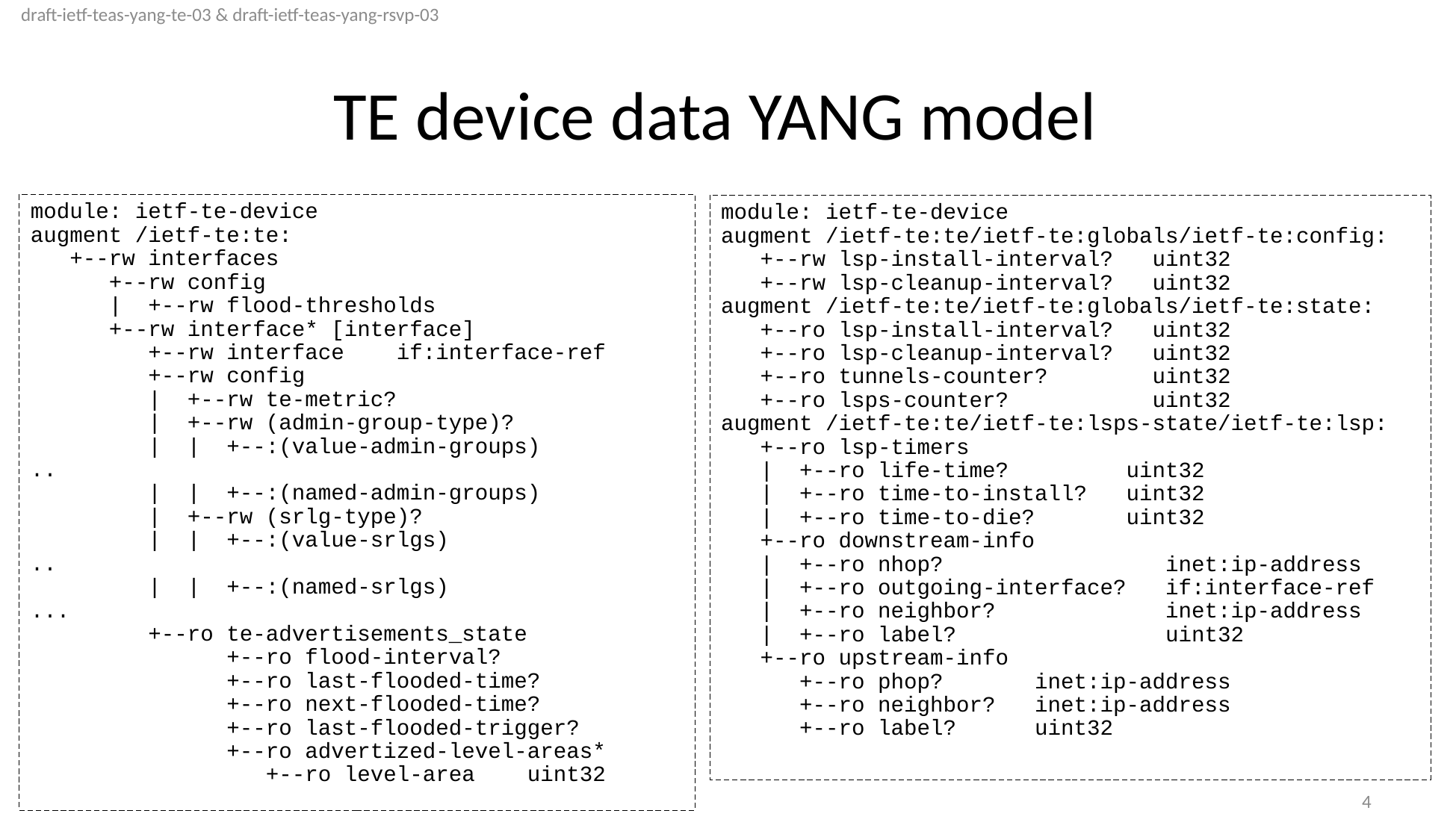

draft-ietf-teas-yang-te-03 & draft-ietf-teas-yang-rsvp-03

# TE device data YANG model
module: ietf-te-device
augment /ietf-te:te:
   +--rw interfaces
      +--rw config
      |  +--rw flood-thresholds
      +--rw interface* [interface]
         +--rw interface    if:interface-ref
         +--rw config
         |  +--rw te-metric?
         |  +--rw (admin-group-type)?
         |  |  +--:(value-admin-groups)
..
         |  |  +--:(named-admin-groups)
         |  +--rw (srlg-type)?
         |  |  +--:(value-srlgs)
..
         |  |  +--:(named-srlgs)
...
         +--ro te-advertisements_state
               +--ro flood-interval?
               +--ro last-flooded-time?
               +--ro next-flooded-time?
               +--ro last-flooded-trigger?
               +--ro advertized-level-areas*
                  +--ro level-area    uint32

module: ietf-te-device
augment /ietf-te:te/ietf-te:globals/ietf-te:config:
   +--rw lsp-install-interval?   uint32
   +--rw lsp-cleanup-interval?   uint32
augment /ietf-te:te/ietf-te:globals/ietf-te:state:
   +--ro lsp-install-interval?   uint32
   +--ro lsp-cleanup-interval?   uint32
   +--ro tunnels-counter?        uint32
   +--ro lsps-counter?           uint32
augment /ietf-te:te/ietf-te:lsps-state/ietf-te:lsp:
   +--ro lsp-timers
   |  +--ro life-time?         uint32
   |  +--ro time-to-install?   uint32
   |  +--ro time-to-die?       uint32
   +--ro downstream-info
   |  +--ro nhop?                 inet:ip-address
   |  +--ro outgoing-interface?   if:interface-ref
   |  +--ro neighbor?             inet:ip-address
   |  +--ro label?                uint32
   +--ro upstream-info
      +--ro phop?       inet:ip-address
      +--ro neighbor?   inet:ip-address
      +--ro label?      uint32

4